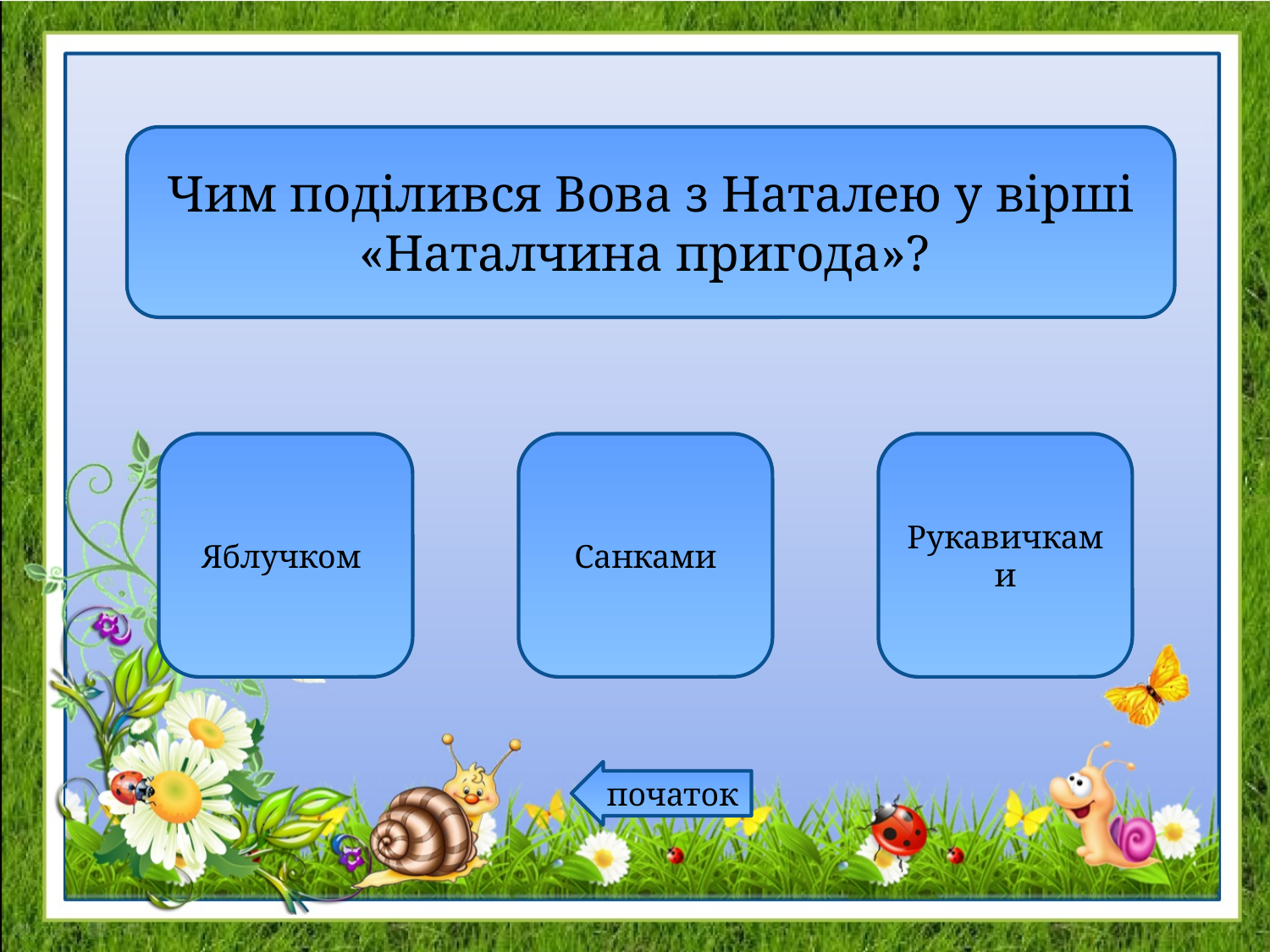

Чим поділився Вова з Наталею у вірші «Наталчина пригода»?
Яблучком
Санками
Рукавичками
початок